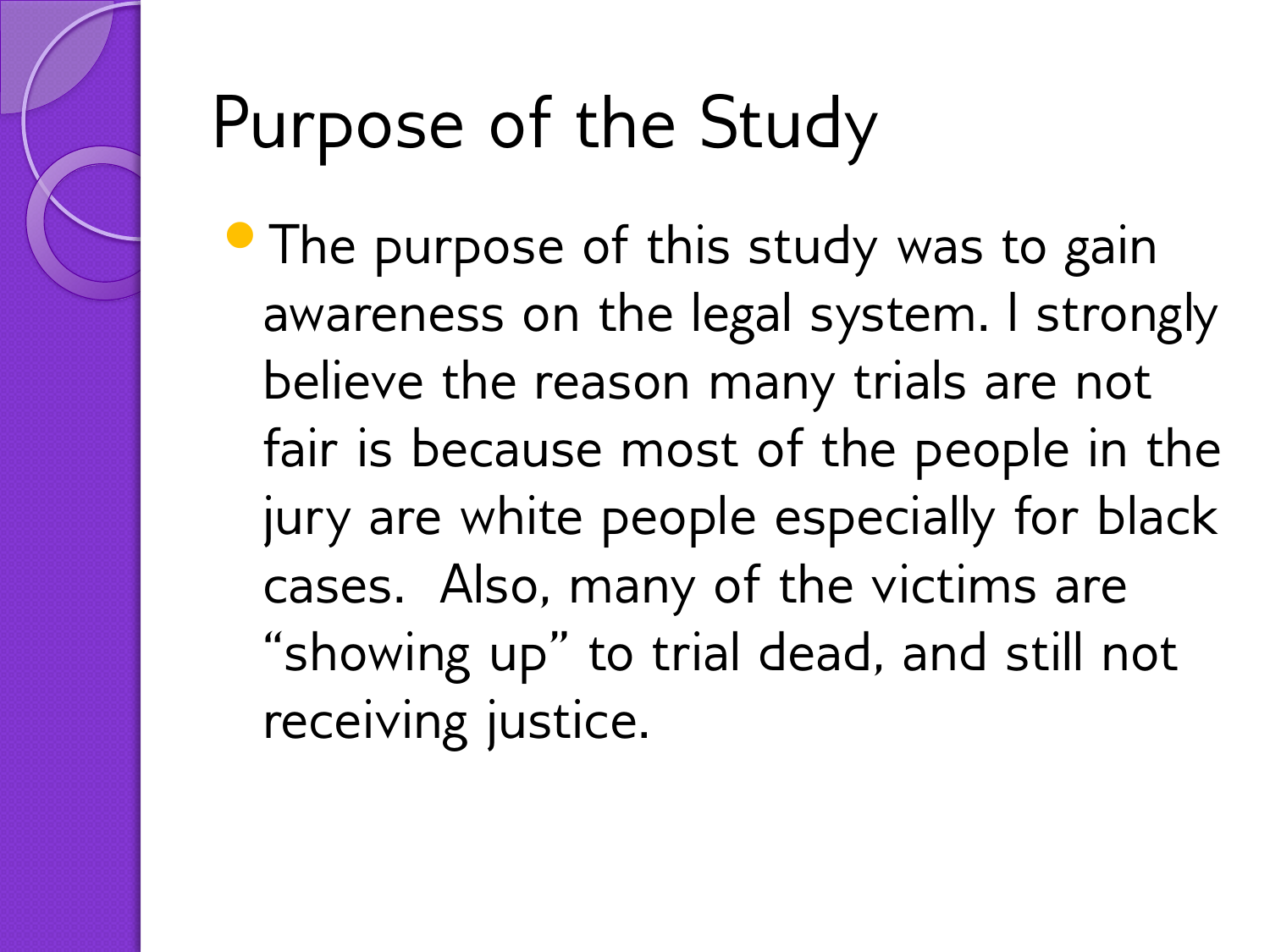

# Purpose of the Study
The purpose of this study was to gain awareness on the legal system. I strongly believe the reason many trials are not fair is because most of the people in the jury are white people especially for black cases.  Also, many of the victims are “showing up” to trial dead, and still not receiving justice.